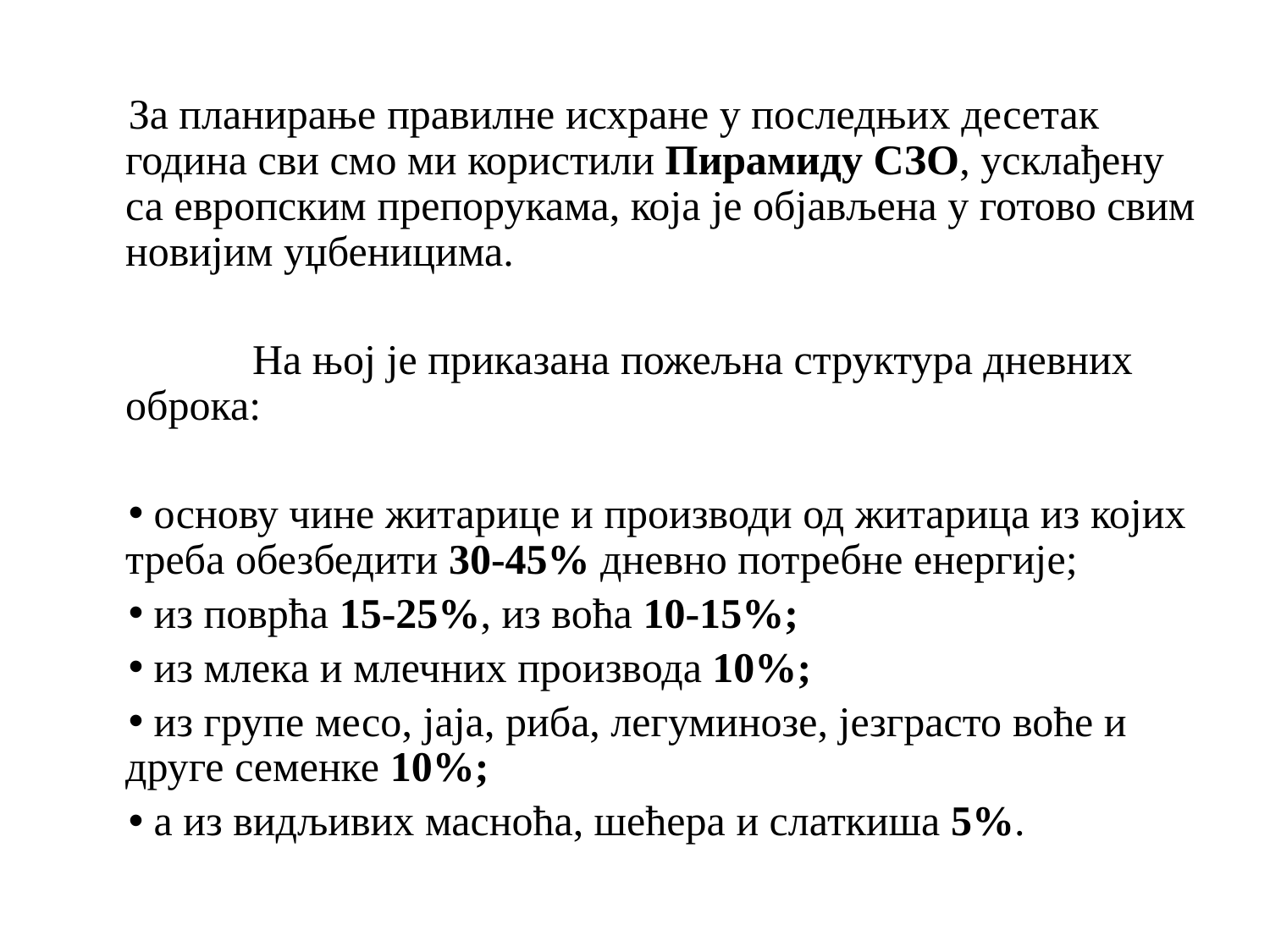

За планирање правилне исхране у последњих десетак година сви смо ми користили Пирамиду СЗО, усклађену са европским препорукама, која је објављена у готово свим новијим уџбеницима.

	На њој је приказана пожељна структура дневних оброка:

 основу чине житарице и производи од житарица из којих треба обезбедити 30-45% дневно потребне енергије;
 из поврћа 15-25%, из воћа 10-15%;
 из млека и млечних производа 10%;
 из групе месо, јаја, риба, легуминозе, језграсто воће и друге семенке 10%;
 а из видљивих масноћа, шећера и слаткиша 5%.